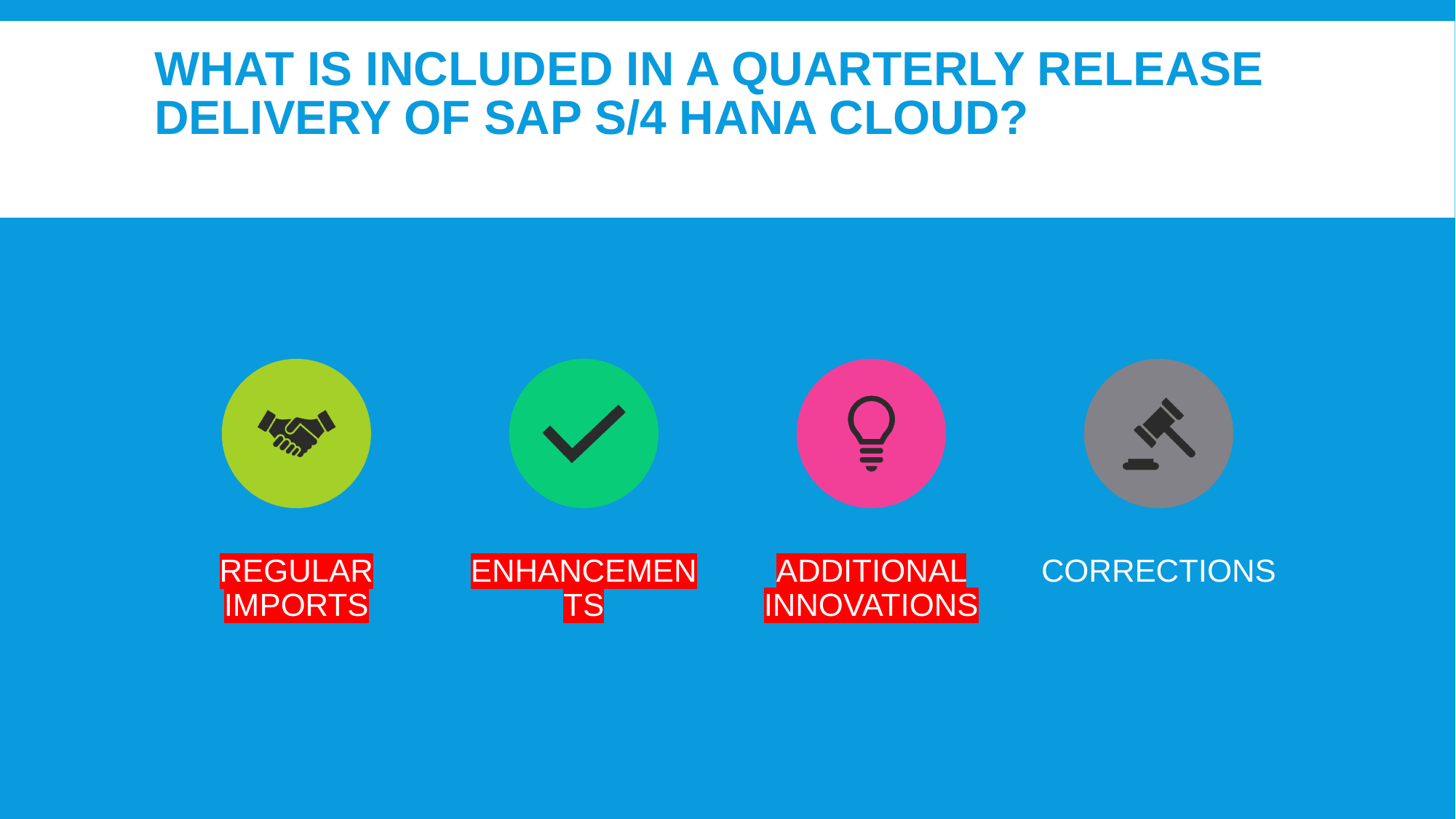

# What is included in a Quarterly Release Delivery of SAP S/4 HANA Cloud?
Regular Imports
Enhancements
Additional Innovations
Corrections